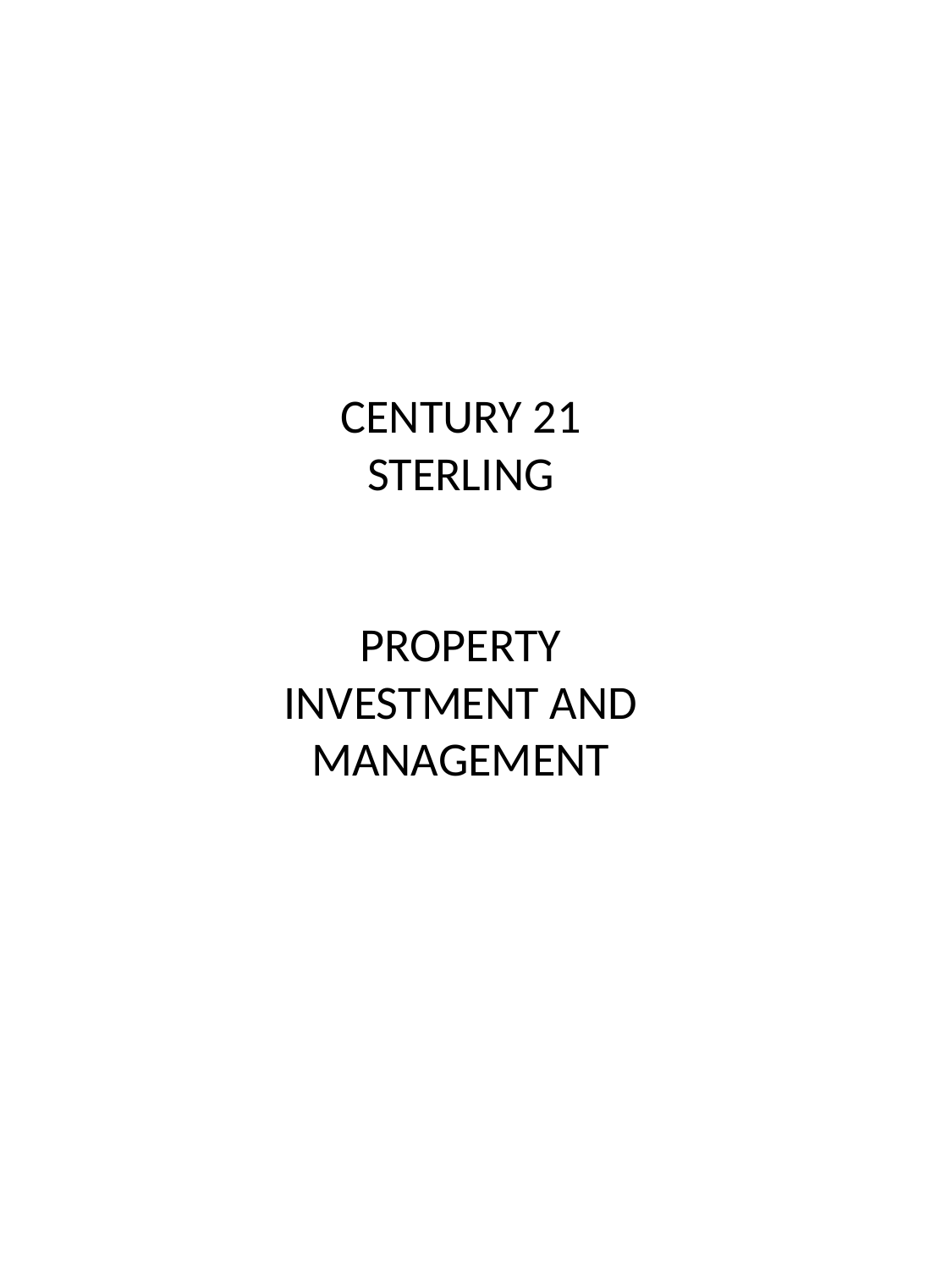

CENTURY 21 STERLING

PROPERTY INVESTMENT AND MANAGEMENT